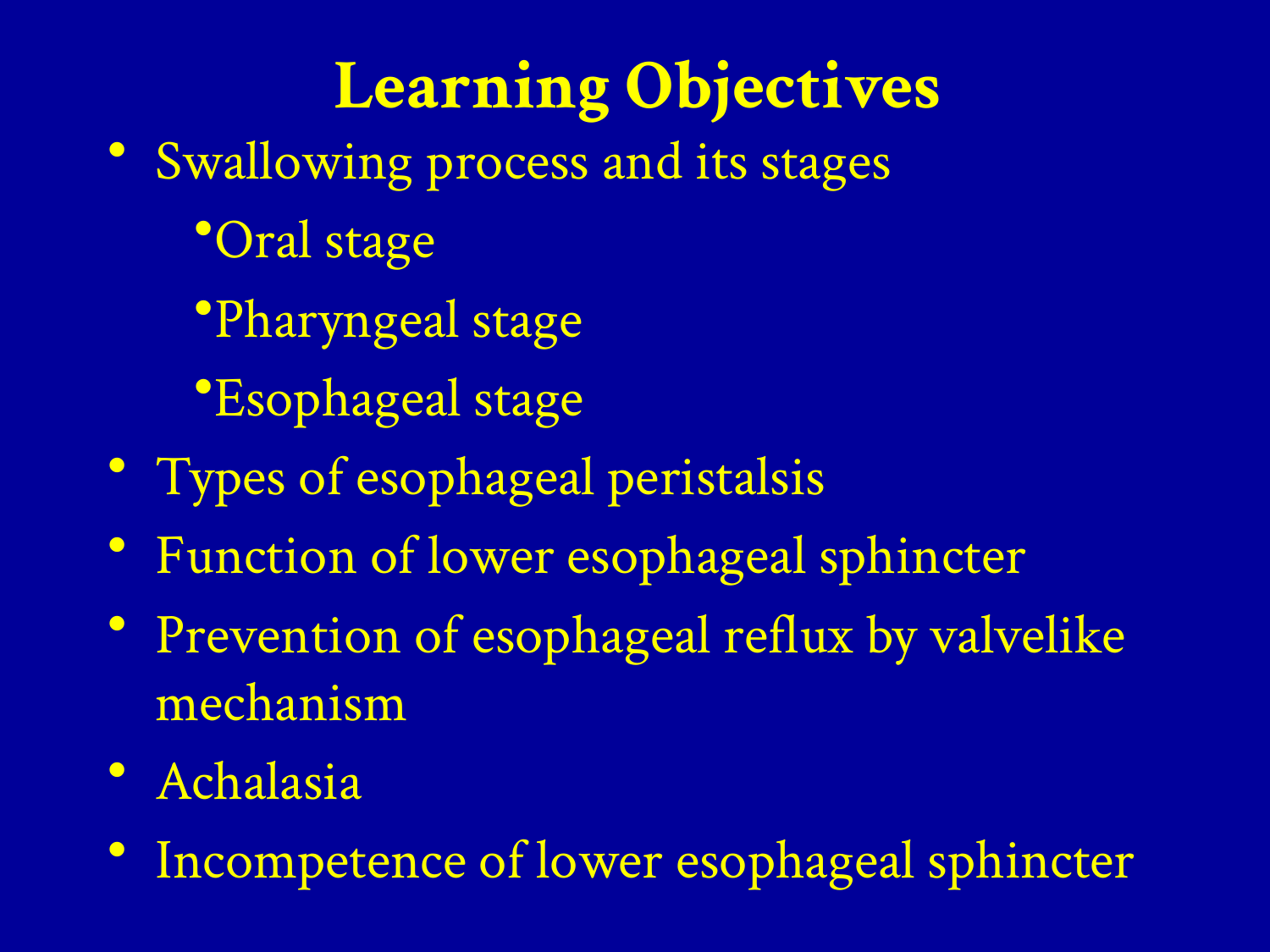

# Learning Objectives
Swallowing process and its stages
Oral stage
Pharyngeal stage
Esophageal stage
Types of esophageal peristalsis
Function of lower esophageal sphincter
Prevention of esophageal reflux by valvelike mechanism
Achalasia
Incompetence of lower esophageal sphincter